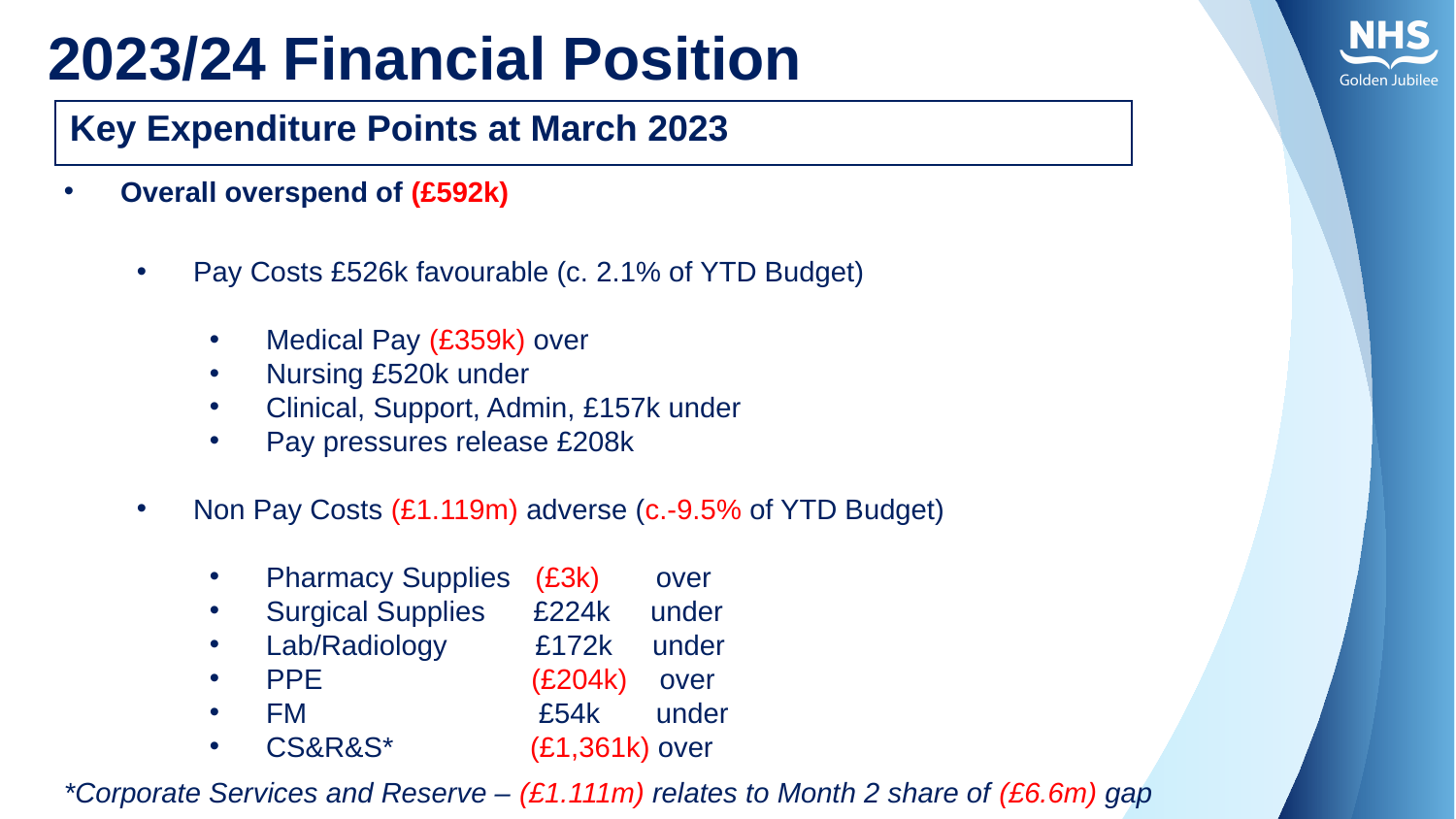

# 2023/24 Financial Position
| Key Expenditure Points at March 2023 |
| --- |
Overall overspend of (£592k)

Pay Costs £526k favourable (c. 2.1% of YTD Budget)

Medical Pay (£359k) over
Nursing £520k under
Clinical, Support, Admin, £157k under
Pay pressures release £208k

Non Pay Costs (£1.119m) adverse (c.-9.5% of YTD Budget)

Pharmacy Supplies   (£3k)       over
Surgical Supplies      £224k     under
Lab/Radiology           £172k     under
PPE                          (£204k)    over
FM                             £54k       under
CS&R&S*                 (£1,361k) over
*Corporate Services and Reserve – (£1.111m) relates to Month 2 share of (£6.6m) gap